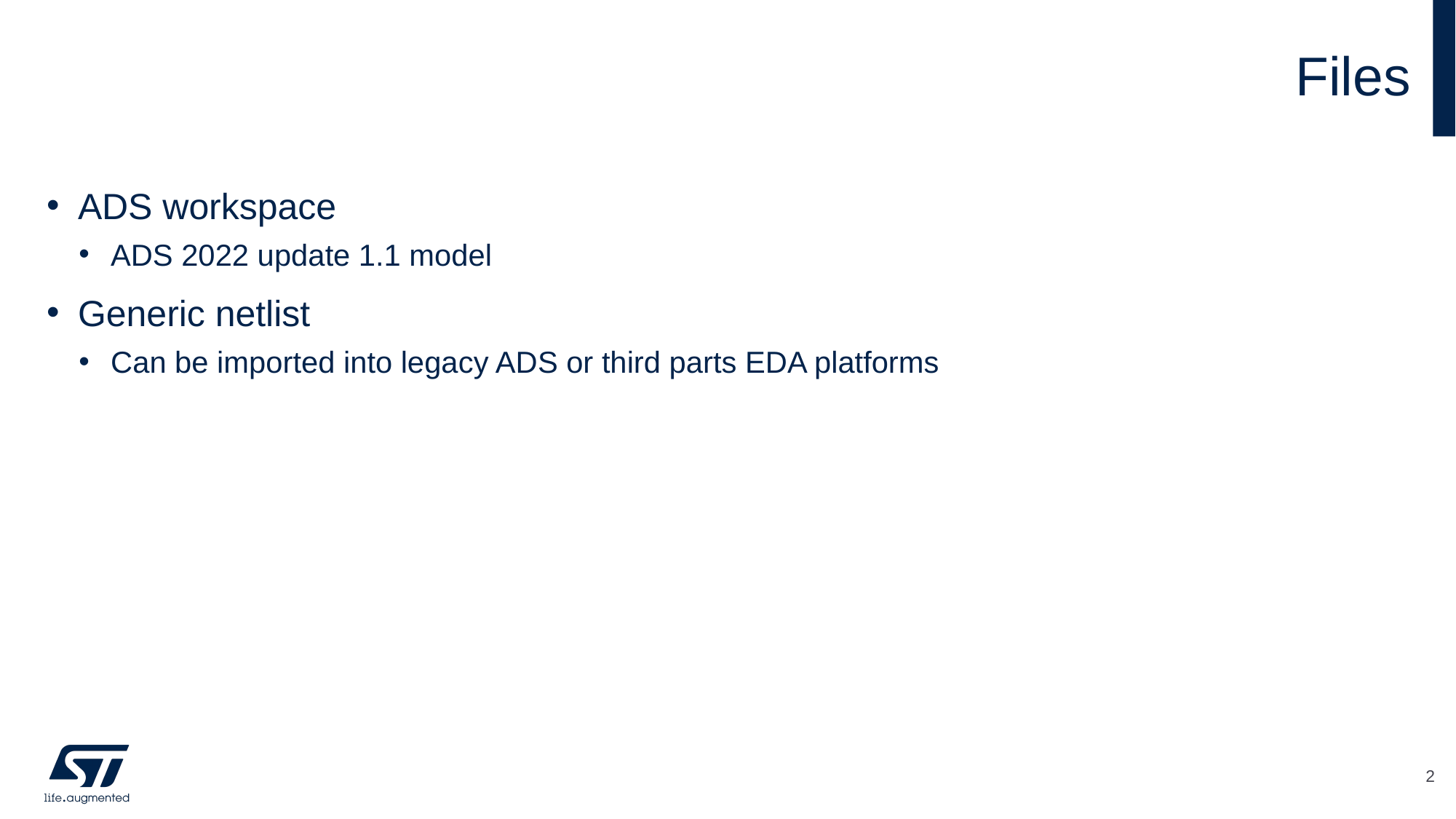

# Files
ADS workspace
ADS 2022 update 1.1 model
Generic netlist
Can be imported into legacy ADS or third parts EDA platforms
2